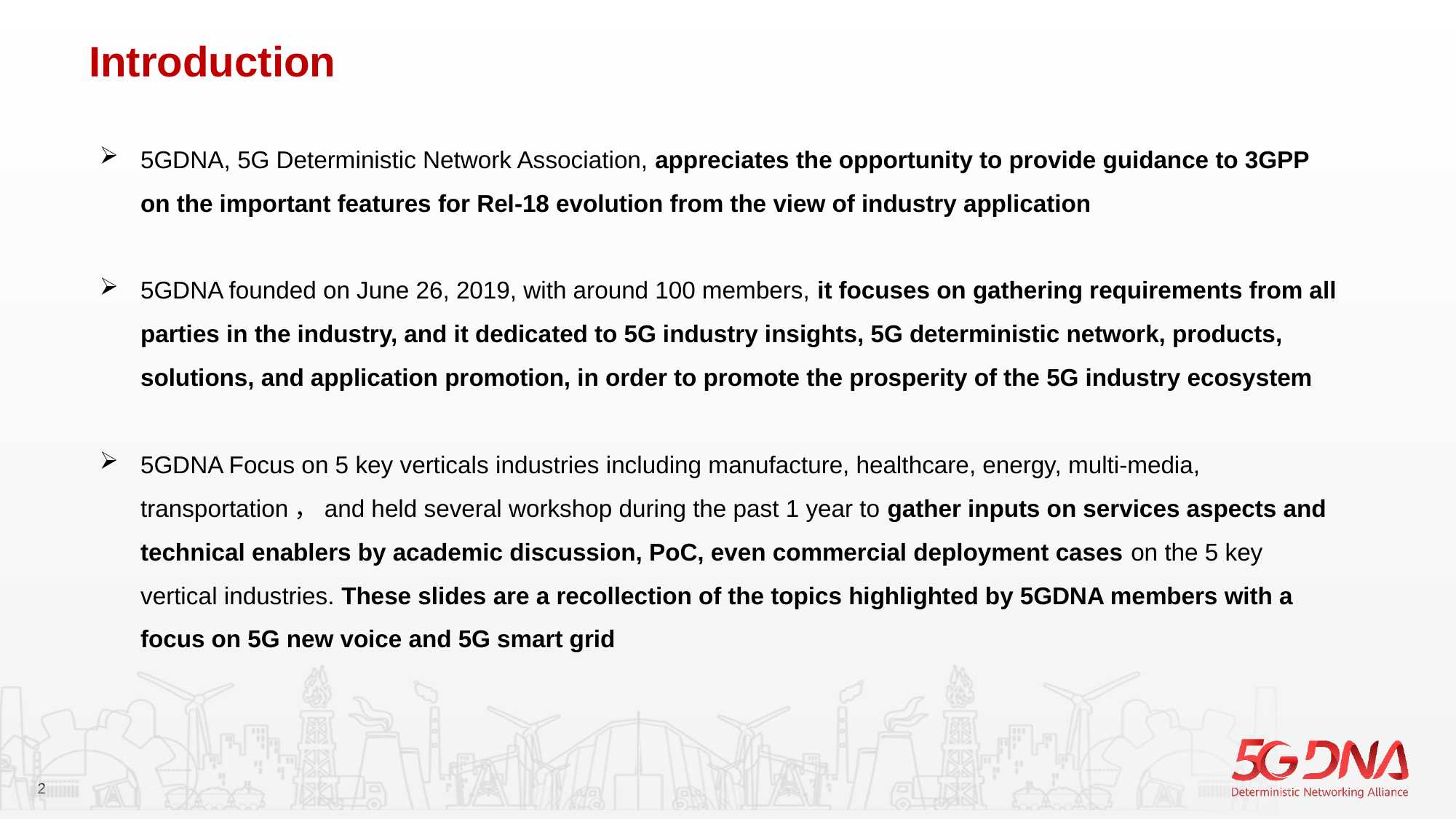

Introduction

5GDNA, 5G Deterministic Network Association, appreciates the opportunity to provide guidance to 3GPP on the important features for Rel-18 evolution from the view of industry application

5GDNA founded on June 26, 2019, with around 100 members, it focuses on gathering requirements from all parties in the industry, and it dedicated to 5G industry insights, 5G deterministic network, products, solutions, and application promotion, in order to promote the prosperity of the 5G industry ecosystem

5GDNA Focus on 5 key verticals industries including manufacture, healthcare, energy, multi-media, transportation，and held several workshop during the past 1 year to gather inputs on services aspects and technical enablers by academic discussion, PoC, even commercial deployment cases on the 5 key vertical industries. These slides are a recollection of the topics highlighted by 5GDNA members with a focus on 5G new voice and 5G smart grid